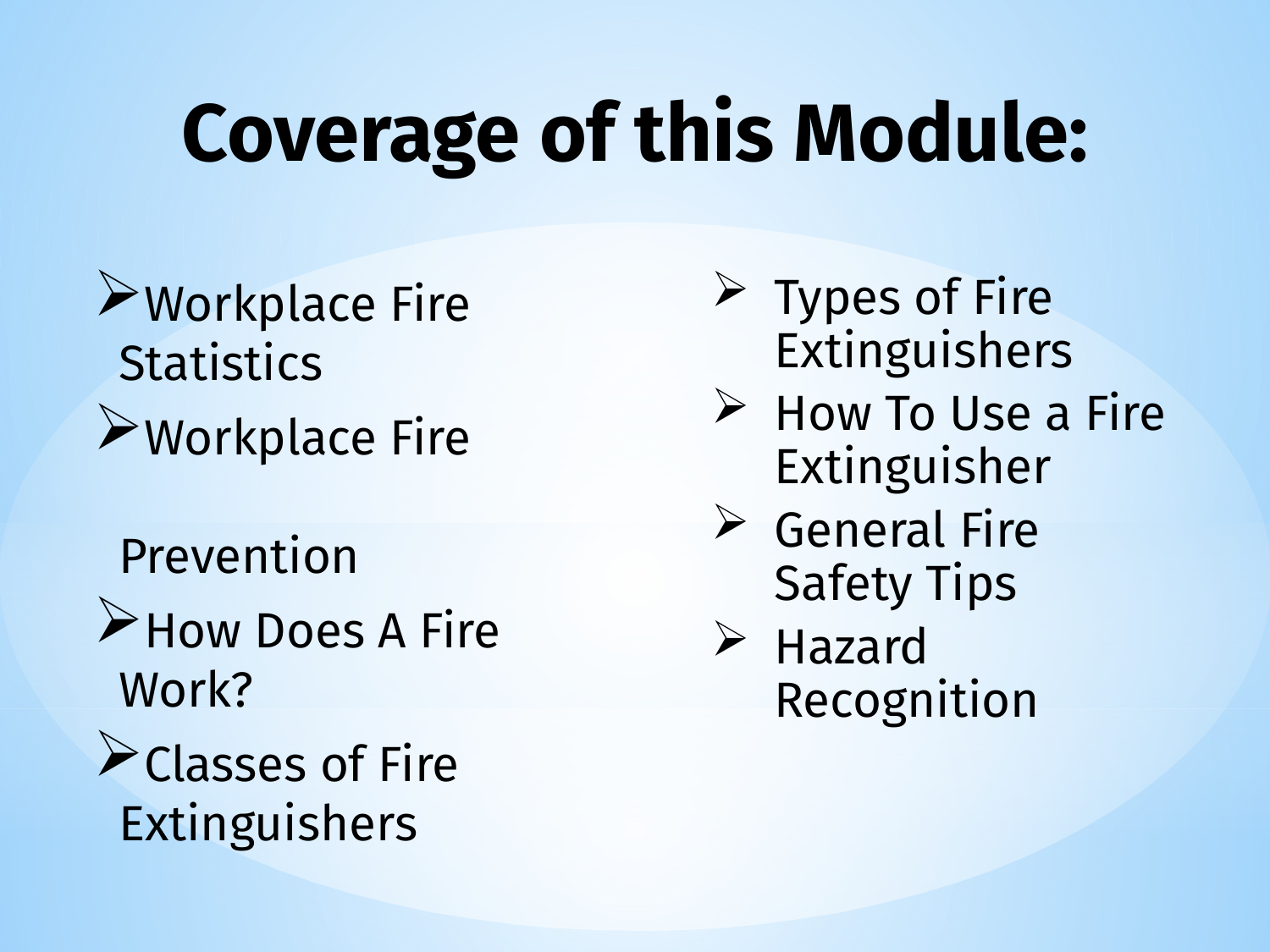

# Coverage of this Module:
Workplace Fire Statistics
Workplace Fire                                      Prevention
How Does A Fire Work?
Classes of Fire Extinguishers
Types of Fire Extinguishers
How To Use a Fire Extinguisher
General Fire Safety Tips
Hazard Recognition